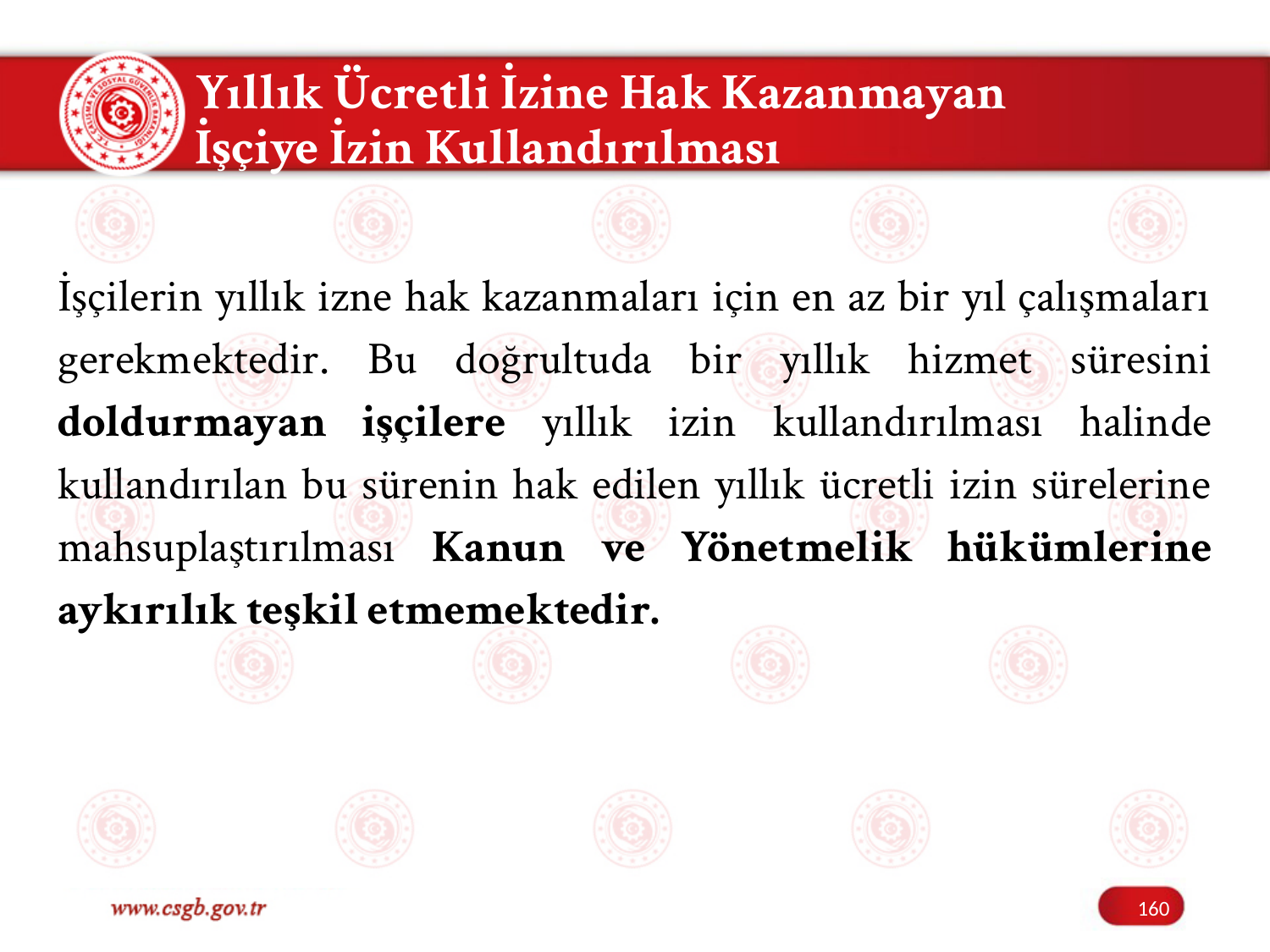

# Yıllık Ücretli İzine Hak Kazanmayan İşçiye İzin Kullandırılması

İşçilerin yıllık izne hak kazanmaları için en az bir yıl çalışmaları gerekmektedir. Bu doğrultuda bir yıllık hizmet süresini doldurmayan işçilere yıllık izin kullandırılması halinde kullandırılan bu sürenin hak edilen yıllık ücretli izin sürelerine mahsuplaştırılması Kanun ve Yönetmelik hükümlerine aykırılık teşkil etmemektedir.

160